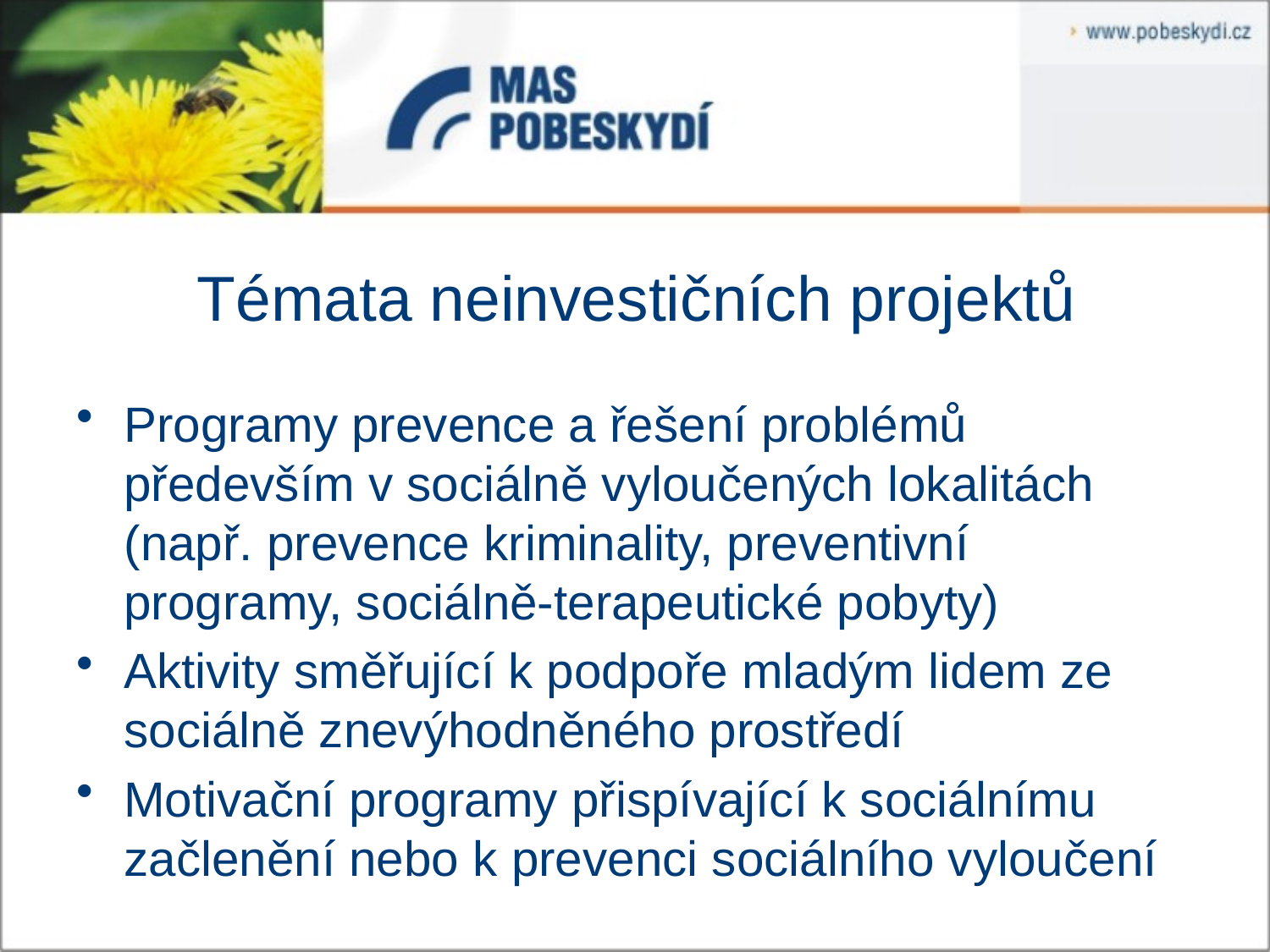

# Témata neinvestičních projektů
Programy prevence a řešení problémů především v sociálně vyloučených lokalitách (např. prevence kriminality, preventivní programy, sociálně-terapeutické pobyty)
Aktivity směřující k podpoře mladým lidem ze sociálně znevýhodněného prostředí
Motivační programy přispívající k sociálnímu začlenění nebo k prevenci sociálního vyloučení